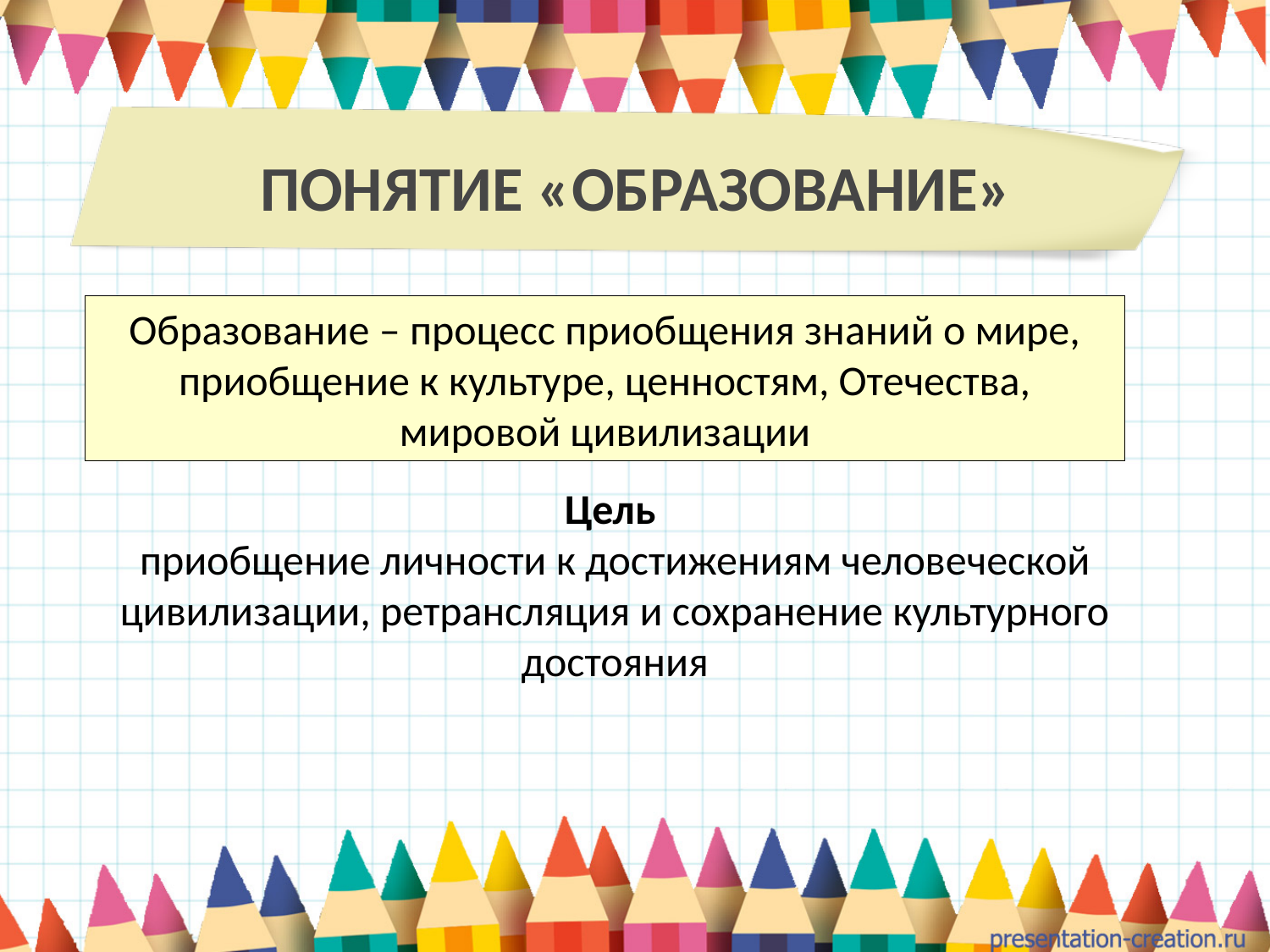

# Заголовок слайда
ПОНЯТИЕ «ОБРАЗОВАНИЕ»
Образование – процесс приобщения знаний о мире, приобщение к культуре, ценностям, Отечества, мировой цивилизации
Цель
приобщение личности к достижениям человеческой цивилизации, ретрансляция и сохранение культурного достояния